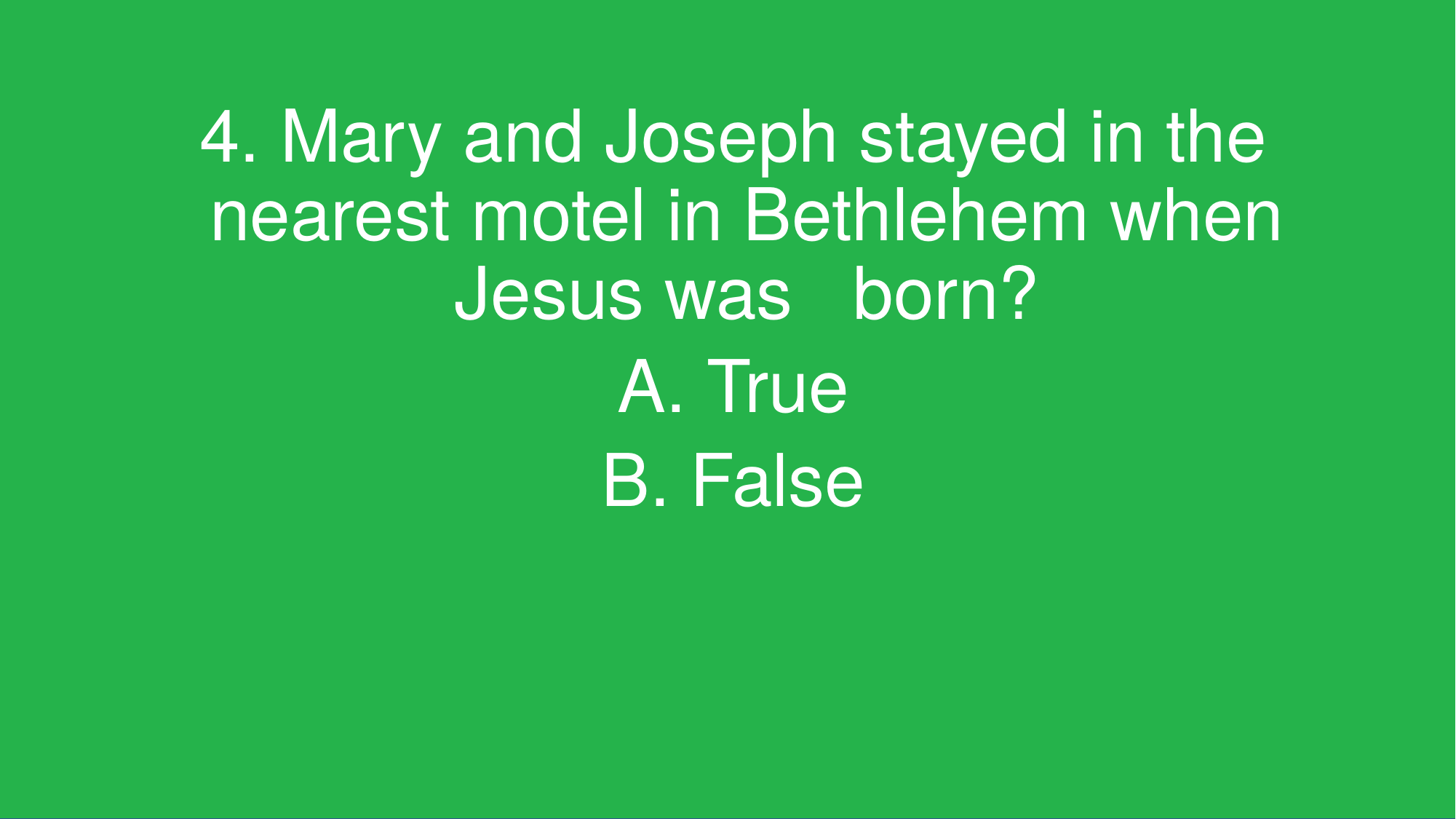

4. Mary and Joseph stayed in the nearest motel in Bethlehem when Jesus was   born?
A. True
B. False